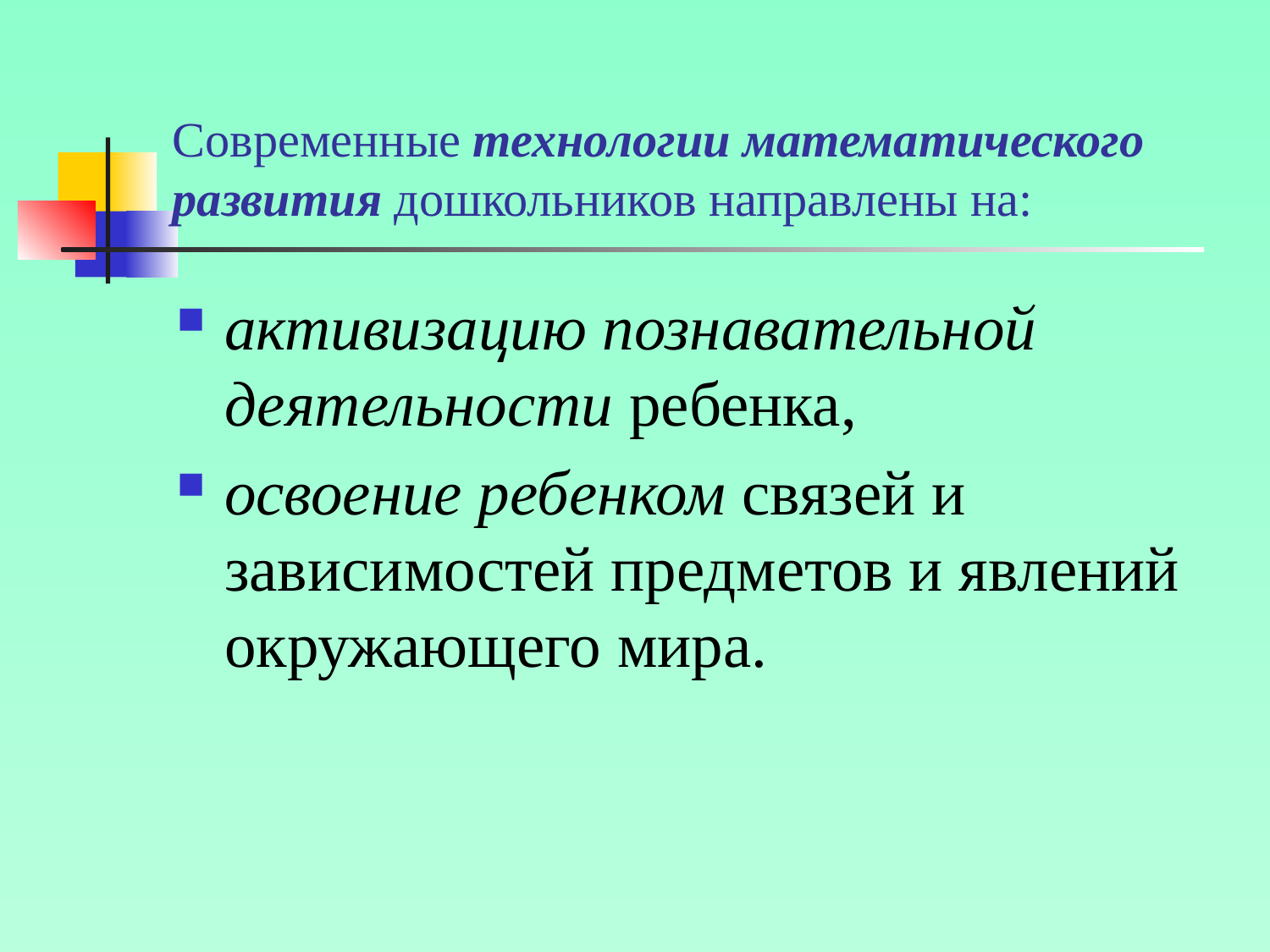

# Современные технологии математического развития дошкольников направлены на:
активизацию познавательной деятельности ребенка,
освоение ребенком связей и зависимостей предметов и явлений окружающего мира.